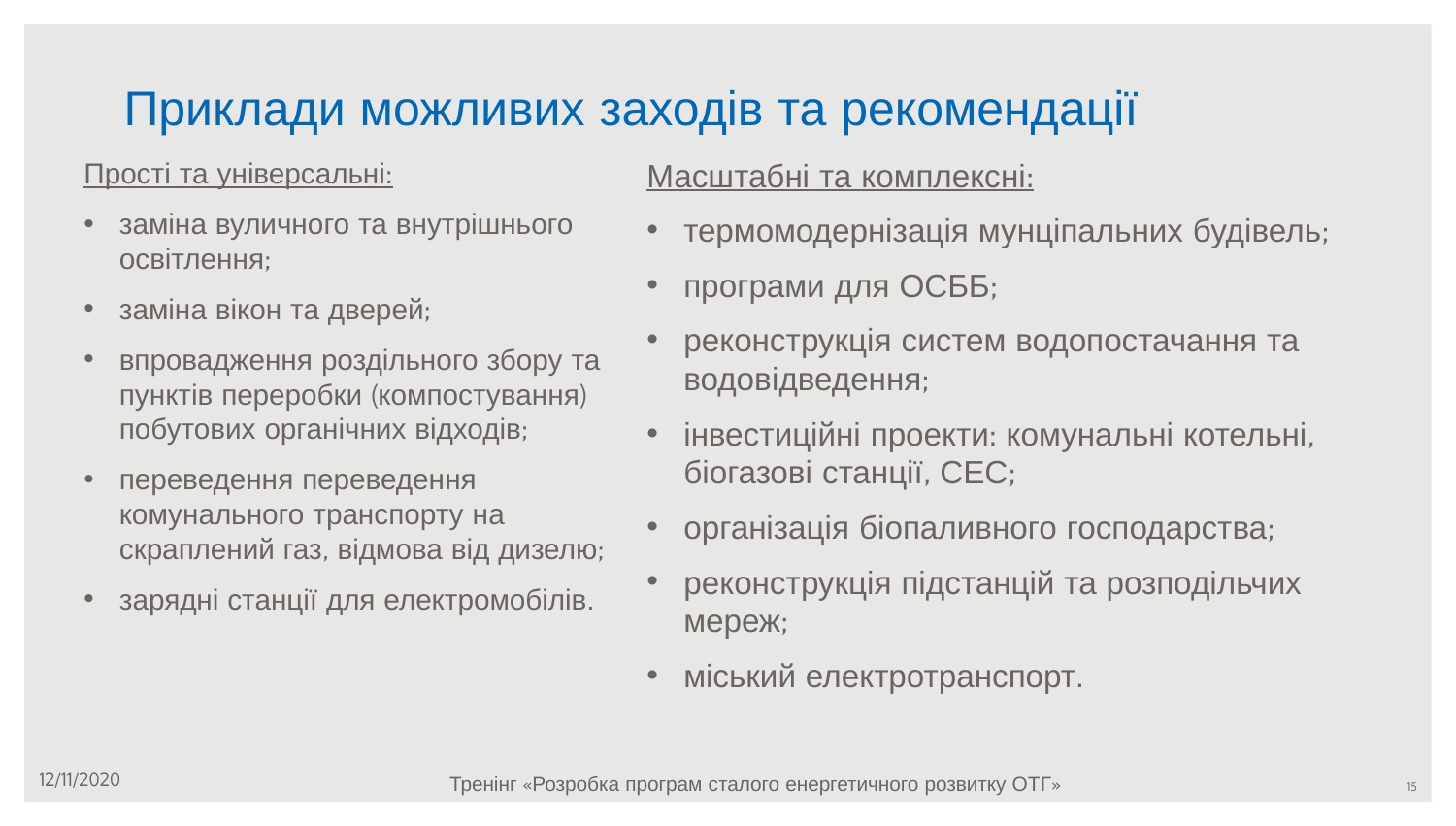

# Приклади можливих заходів та рекомендації
Масштабні та комплексні:
термомодернізація мунціпальних будівель;
програми для ОСББ;
реконструкція систем водопостачання та водовідведення;
інвестиційні проекти: комунальні котельні, біогазові станції, СЕС;
організація біопаливного господарства;
реконструкція підстанцій та розподільчих мереж;
міський електротранспорт.

Прості та універсальні:
заміна вуличного та внутрішнього освітлення;
заміна вікон та дверей;
впровадження роздільного збору та пунктів переробки (компостування) побутових органічних відходів;
переведення переведення комунального транспорту на скраплений газ, відмова від дизелю;
зарядні станції для електромобілів.
12/11/2020
Тренінг «Розробка програм сталого енергетичного розвитку ОТГ»
15